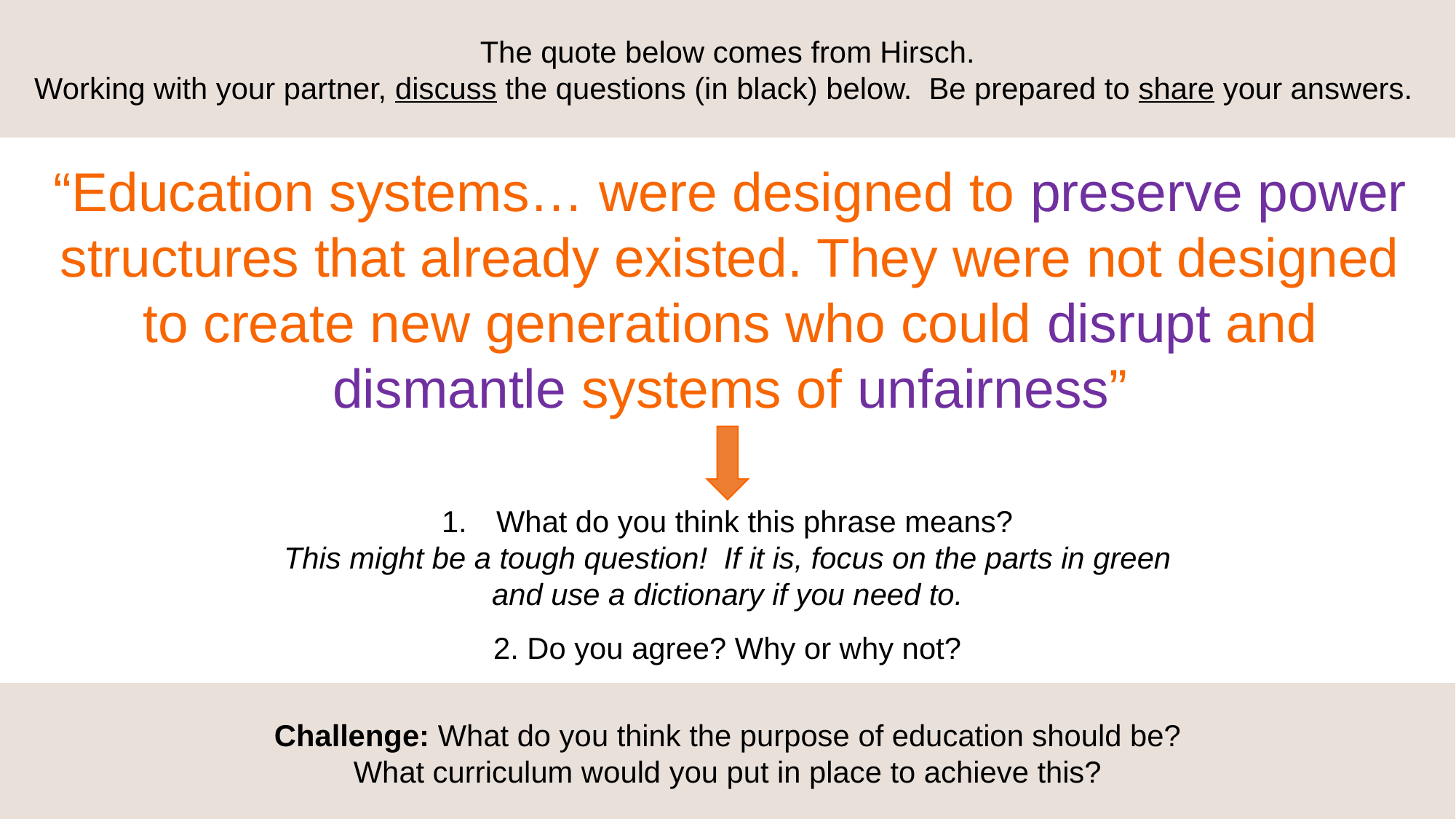

The quote below comes from Hirsch.
Working with your partner, discuss the questions (in black) below.  Be prepared to share your answers.
“Education systems… were designed to preserve power structures that already existed. They were not designed to create new generations who could disrupt and dismantle systems of unfairness”

What do you think this phrase means?
This might be a tough question!  If it is, focus on the parts in green and use a dictionary if you need to.
2. Do you agree? Why or why not?
Challenge: What do you think the purpose of education should be?
What curriculum would you put in place to achieve this?